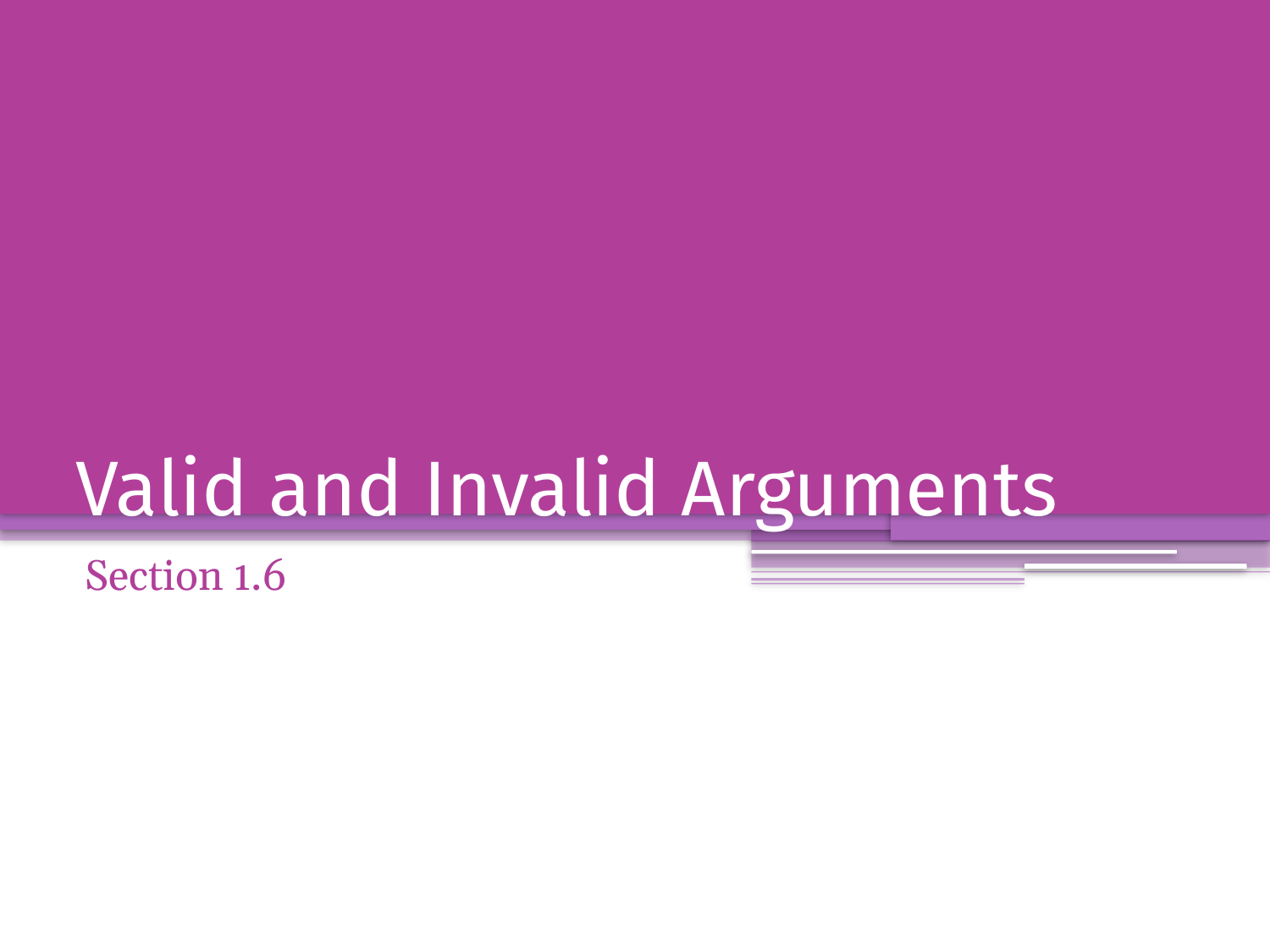

# Valid and Invalid Arguments
Section 1.6